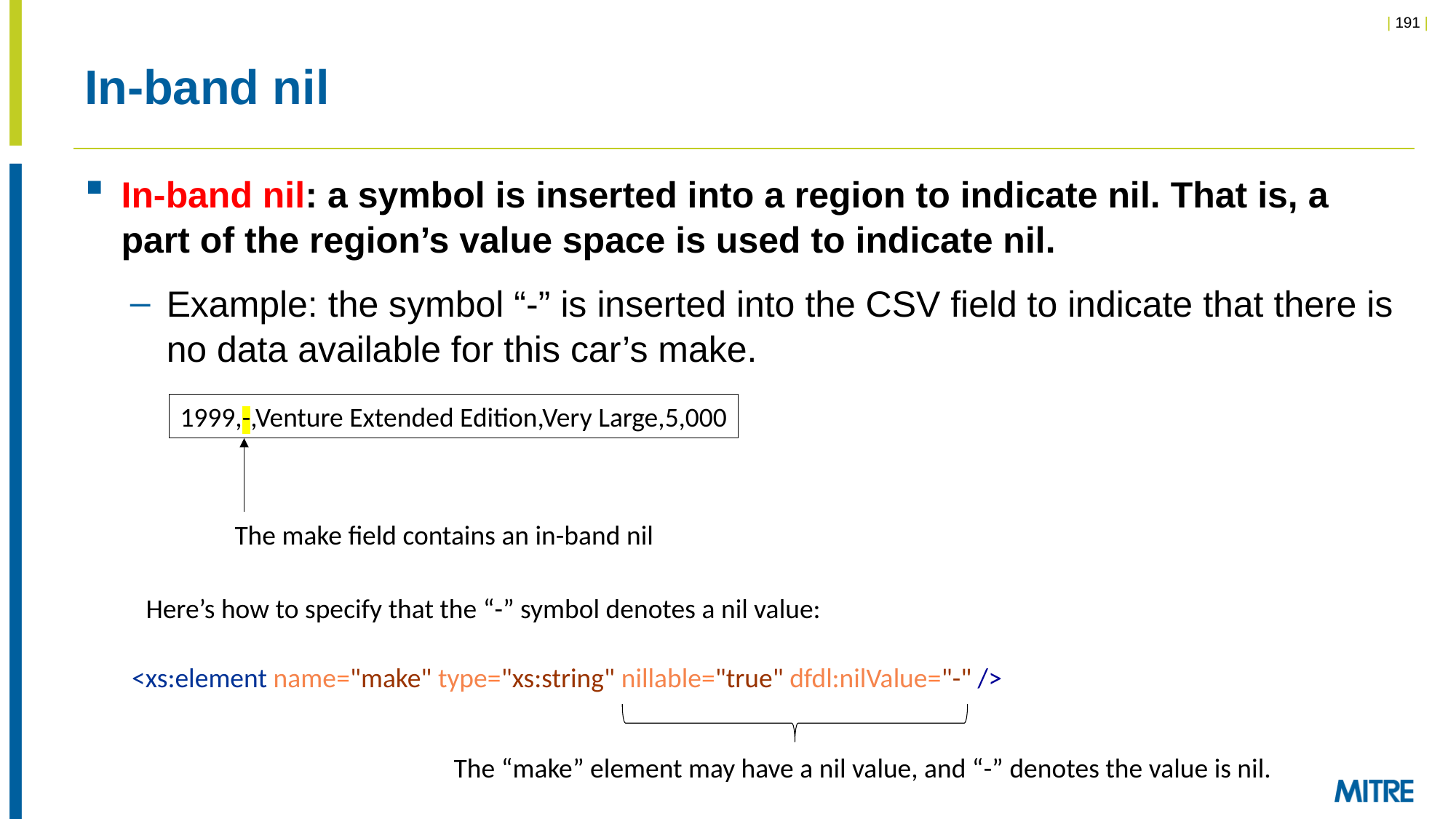

# In-band nil
In-band nil: a symbol is inserted into a region to indicate nil. That is, a part of the region’s value space is used to indicate nil.
Example: the symbol “-” is inserted into the CSV field to indicate that there is no data available for this car’s make.
1999,-,Venture Extended Edition,Very Large,5,000
The make field contains an in-band nil

Here’s how to specify that the “-” symbol denotes a nil value:
<xs:element name="make" type="xs:string" nillable="true" dfdl:nilValue="-" />
The “make” element may have a nil value, and “-” denotes the value is nil.